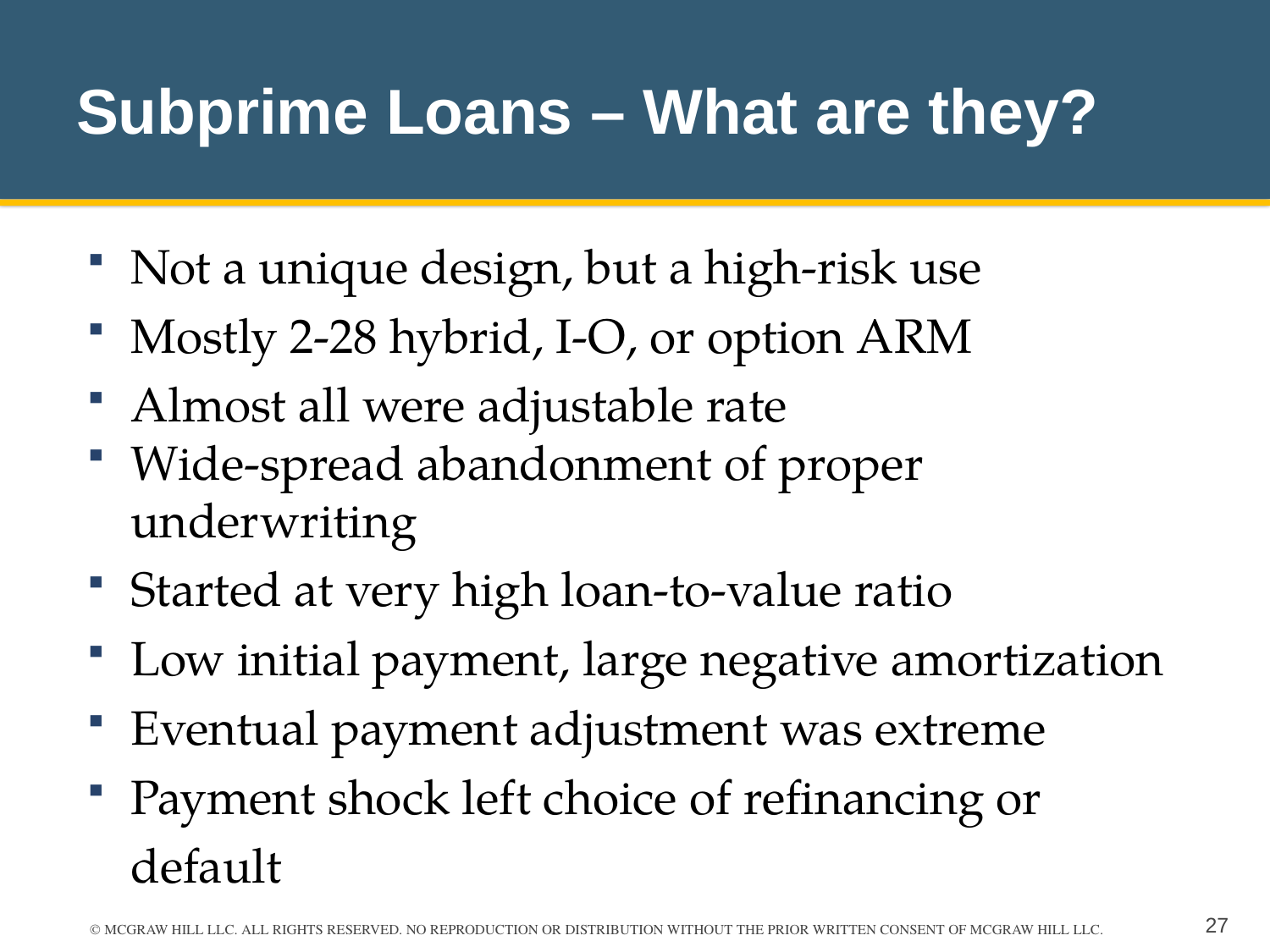

# Subprime Loans – What are they?
Not a unique design, but a high-risk use
Mostly 2-28 hybrid, I-O, or option ARM
Almost all were adjustable rate
Wide-spread abandonment of proper underwriting
Started at very high loan-to-value ratio
Low initial payment, large negative amortization
Eventual payment adjustment was extreme
Payment shock left choice of refinancing or default

© MCGRAW HILL LLC. ALL RIGHTS RESERVED. NO REPRODUCTION OR DISTRIBUTION WITHOUT THE PRIOR WRITTEN CONSENT OF MCGRAW HILL LLC.
27